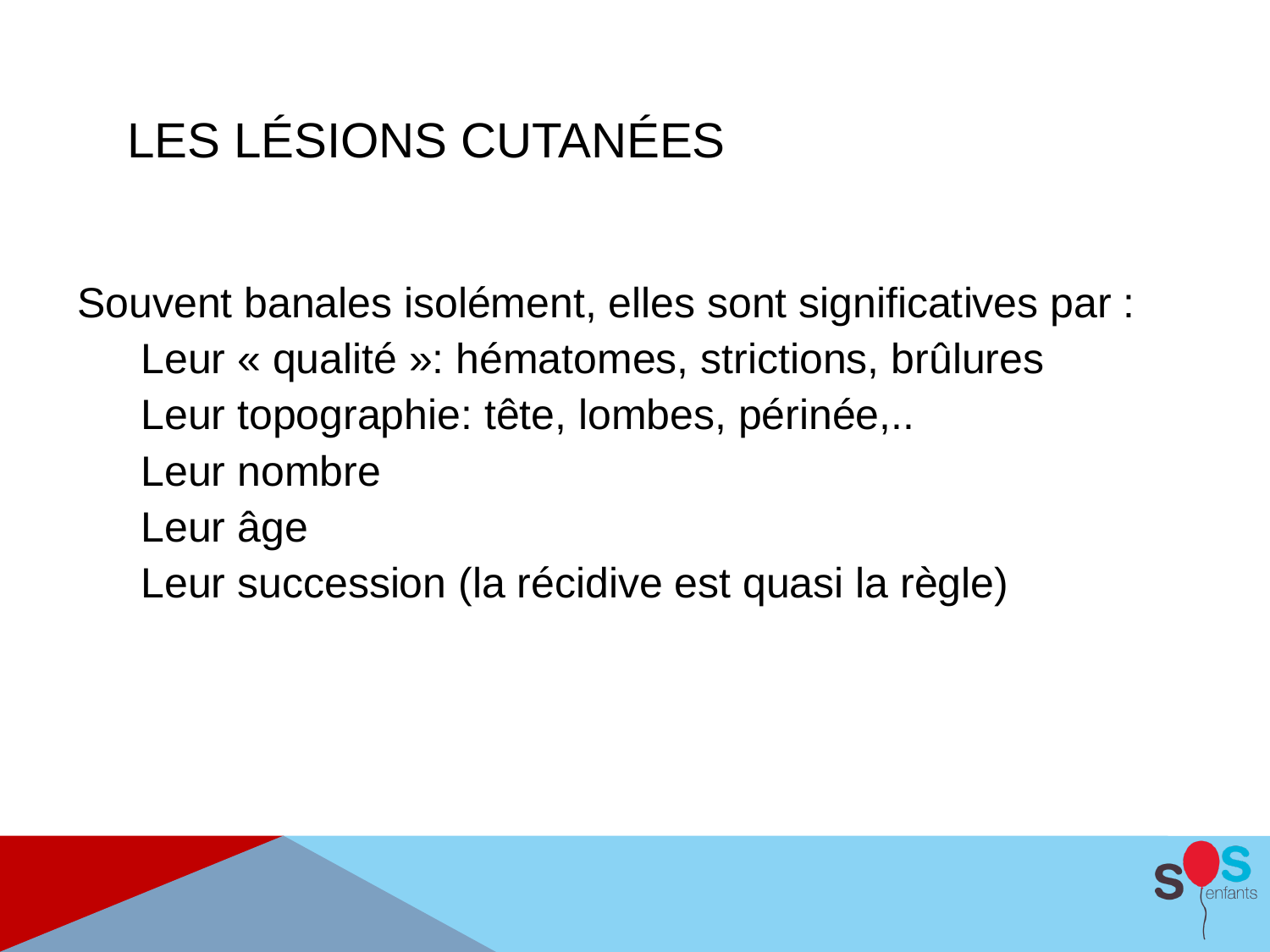

# Les lésions cutanées
Souvent banales isolément, elles sont significatives par :
Leur « qualité »: hématomes, strictions, brûlures
Leur topographie: tête, lombes, périnée,..
Leur nombre
Leur âge
Leur succession (la récidive est quasi la règle)